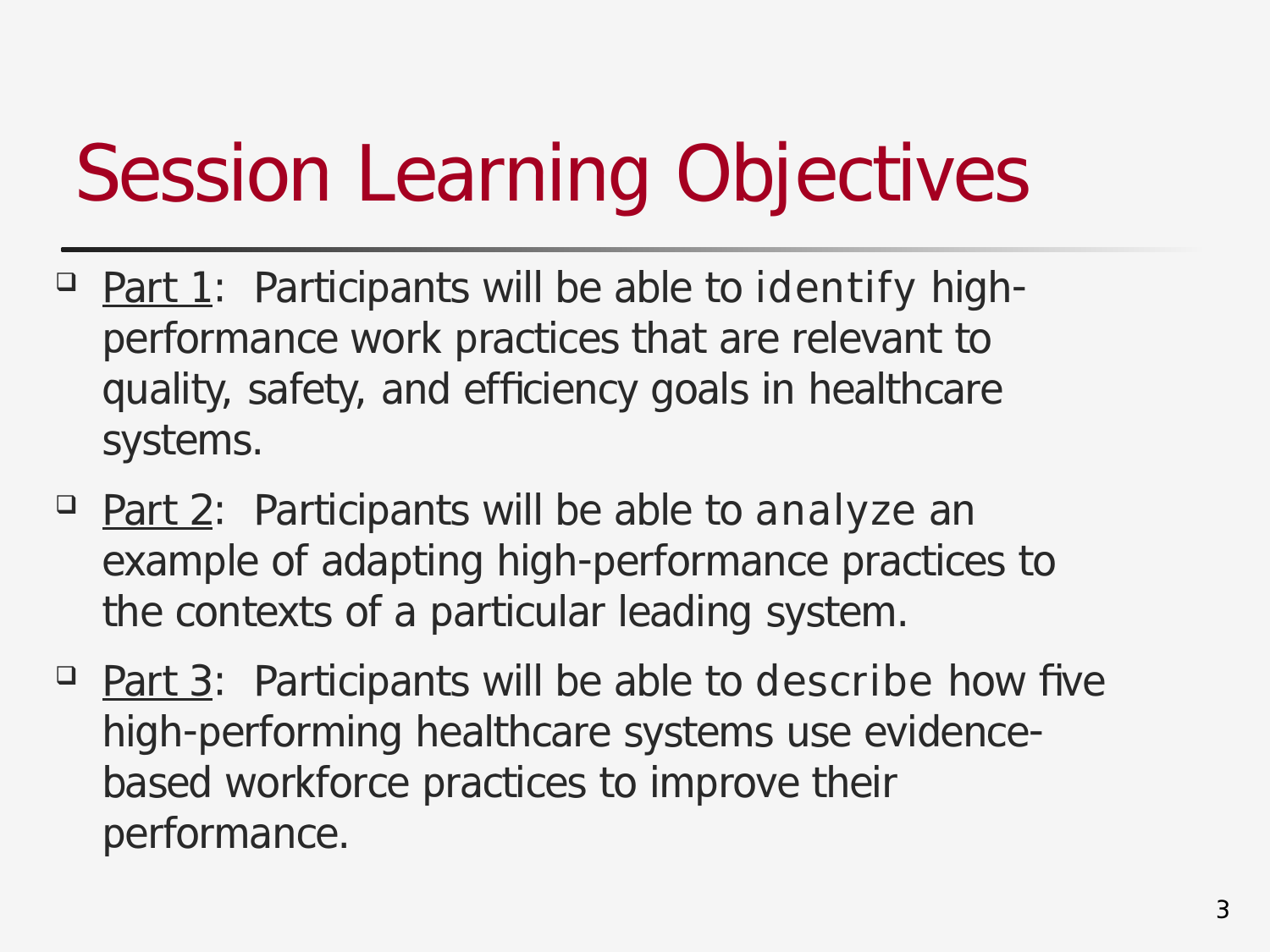

# Session Learning Objectives
Part 1:  Participants will be able to identify high-performance work practices that are relevant to quality, safety, and efficiency goals in healthcare systems.
Part 2:  Participants will be able to analyze an example of adapting high-performance practices to the contexts of a particular leading system.
Part 3:  Participants will be able to describe how five high-performing healthcare systems use evidence-based workforce practices to improve their performance.
3